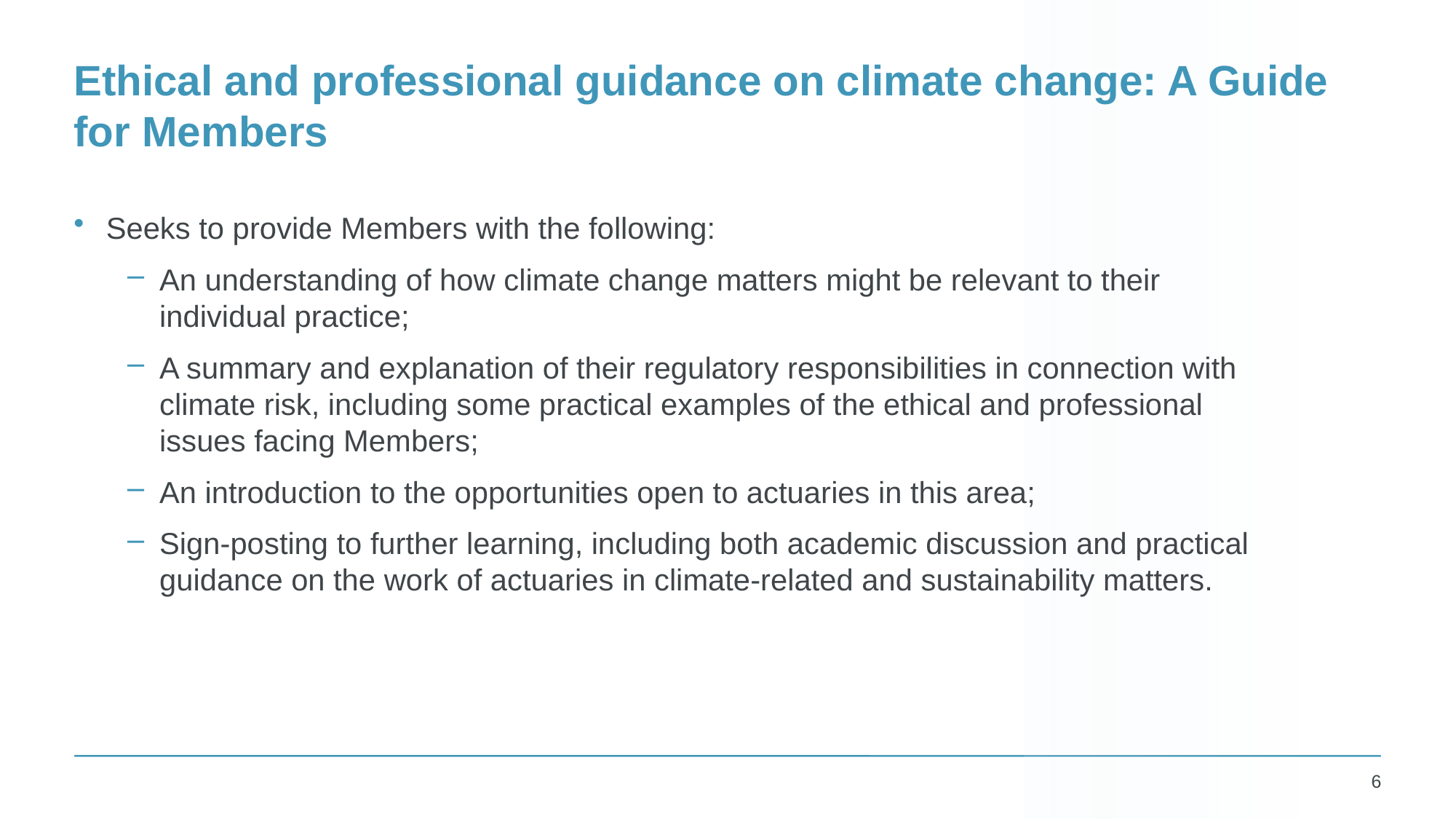

# Ethical and professional guidance on climate change: A Guide for Members
Seeks to provide Members with the following:
An understanding of how climate change matters might be relevant to their individual practice;
A summary and explanation of their regulatory responsibilities in connection with climate risk, including some practical examples of the ethical and professional issues facing Members;
An introduction to the opportunities open to actuaries in this area;
Sign-posting to further learning, including both academic discussion and practical guidance on the work of actuaries in climate-related and sustainability matters.
6